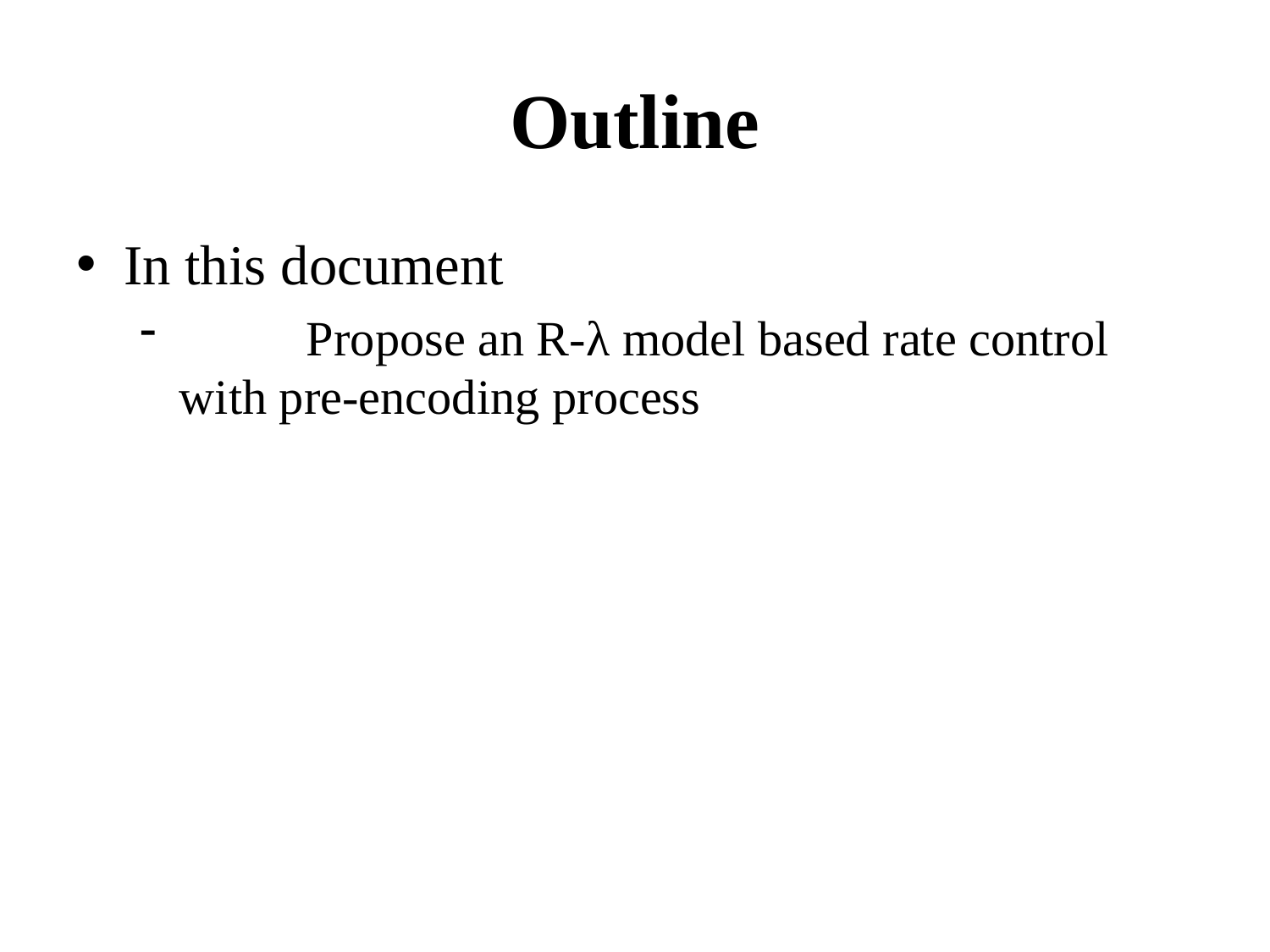

# Outline
In this document
	Propose an R-λ model based rate control with pre-encoding process